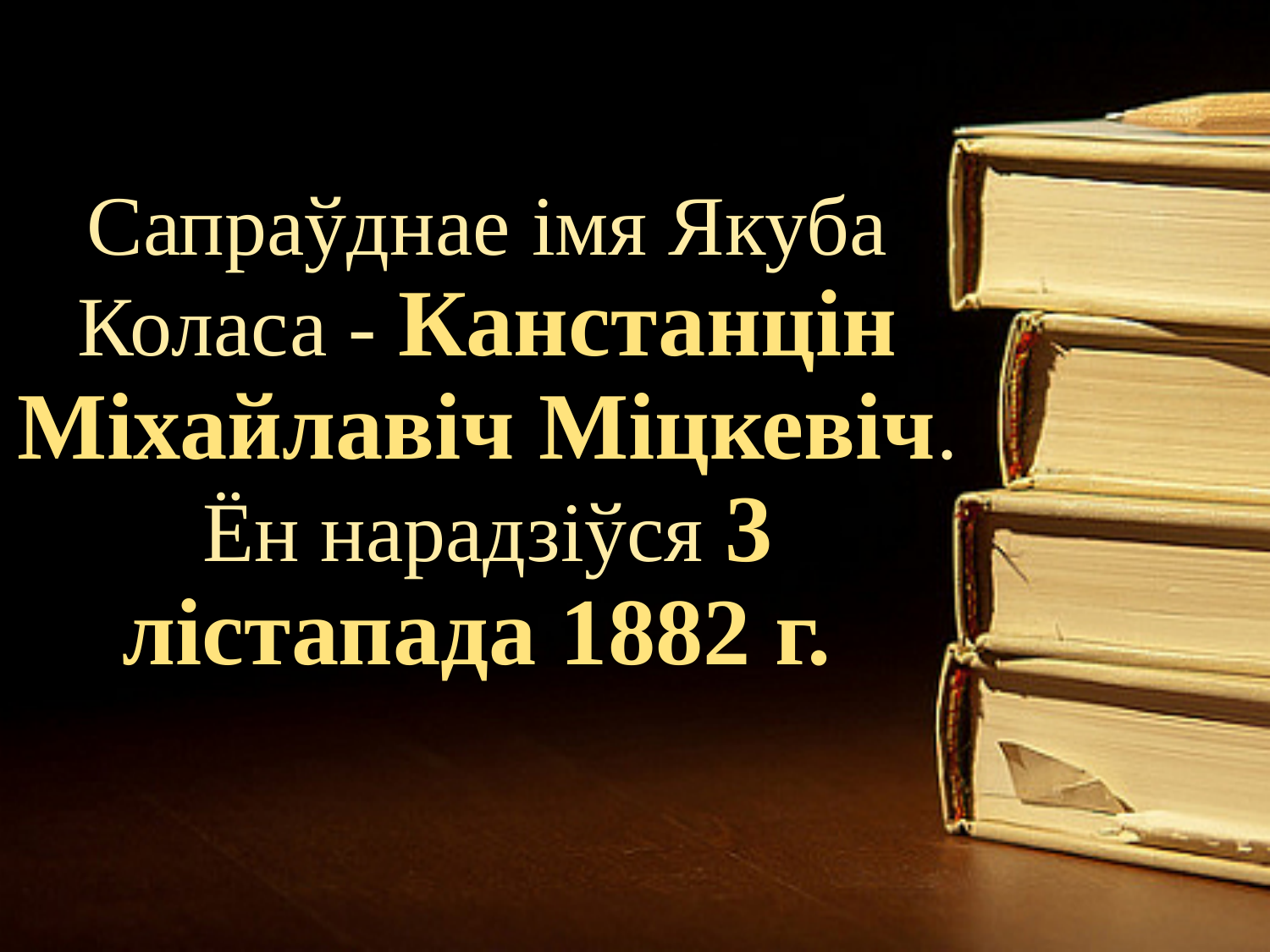

Сапраўднае імя Якуба Коласа - Канстанцін Міхайлавіч Міцкевіч. Ён нарадзіўся 3 лістапада 1882 г.